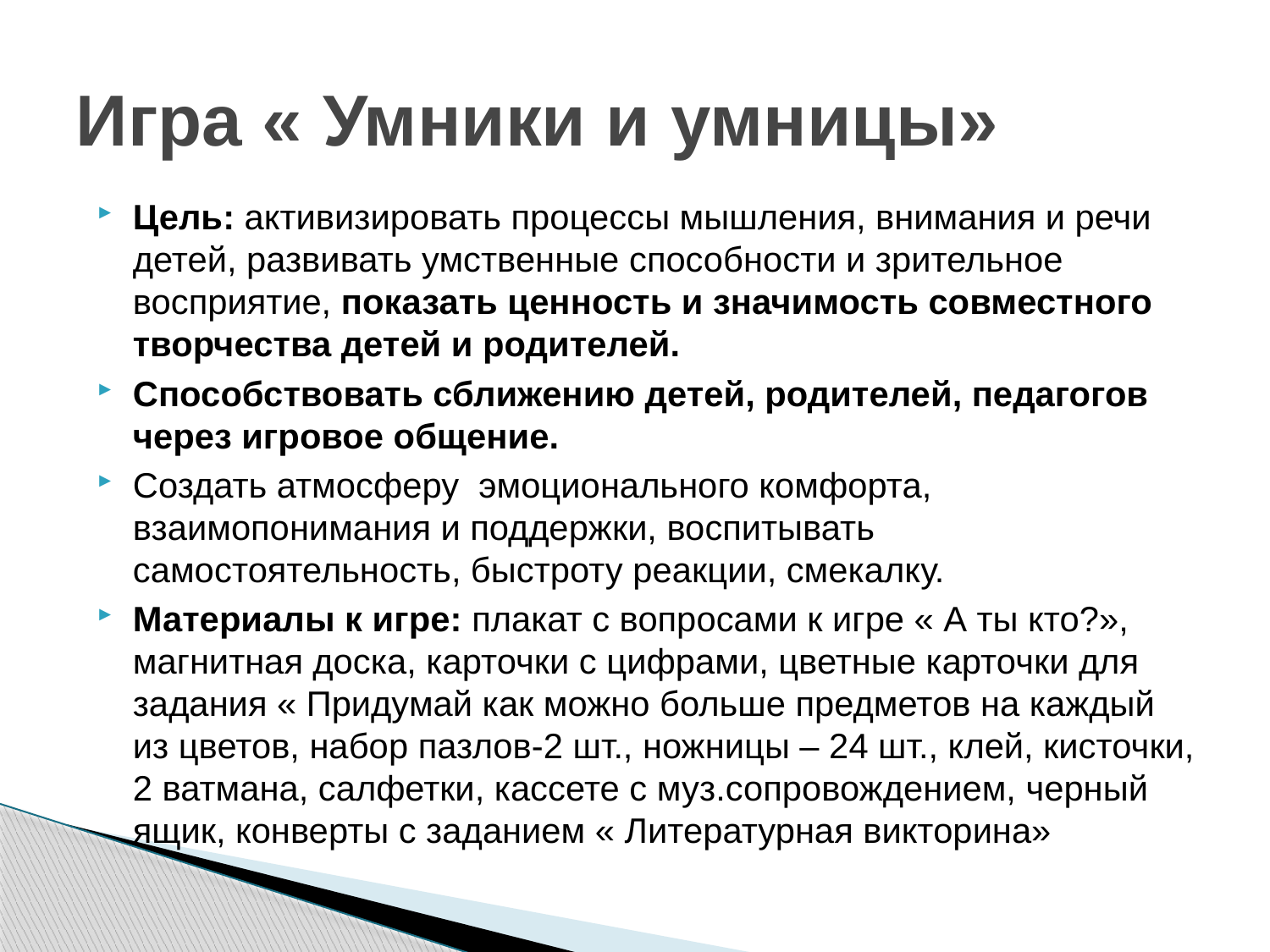

# Игра « Умники и умницы»
Цель: активизировать процессы мышления, внимания и речи детей, развивать умственные способности и зрительное восприятие, показать ценность и значимость совместного творчества детей и родителей.
Способствовать сближению детей, родителей, педагогов через игровое общение.
Создать атмосферу  эмоционального комфорта, взаимопонимания и поддержки, воспитывать самостоятельность, быстроту реакции, смекалку.
Материалы к игре: плакат с вопросами к игре « А ты кто?», магнитная доска, карточки с цифрами, цветные карточки для задания « Придумай как можно больше предметов на каждый из цветов, набор пазлов-2 шт., ножницы – 24 шт., клей, кисточки, 2 ватмана, салфетки, кассете с муз.сопровождением, черный ящик, конверты с заданием « Литературная викторина»